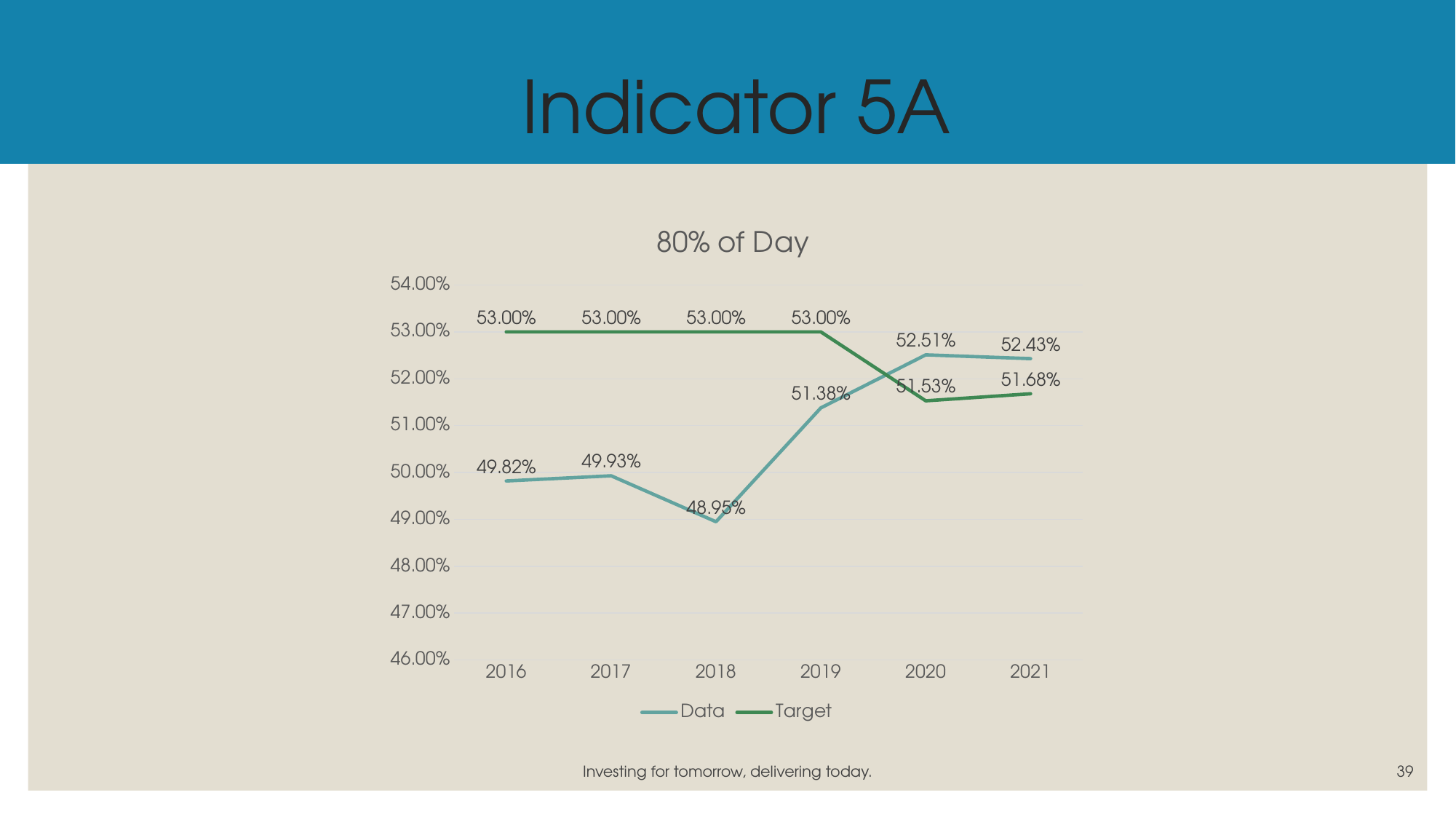

# Indicator 5A

### Chart: 80% of Day

| Category | Data | Target |
|---|---|---|
| 2016 | 0.4982 | 0.53 |
| 2017 | 0.4993 | 0.53 |
| 2018 | 0.4895 | 0.53 |
| 2019 | 0.5138 | 0.53 |
| 2020 | 0.5251 | 0.5153 |
| 2021 | 0.5243 | 0.5168 |
Investing for tomorrow, delivering today.
39